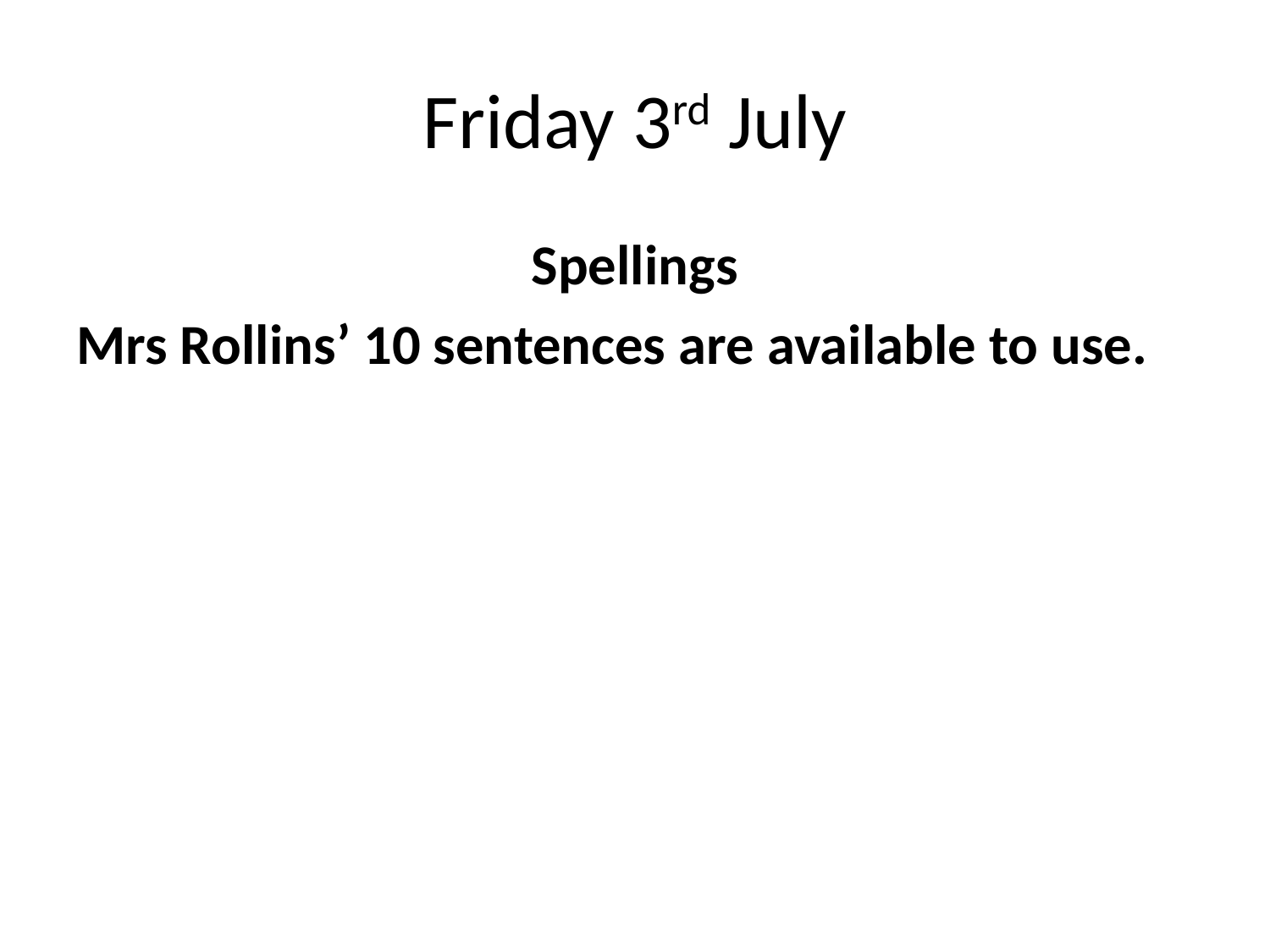

# Friday 3rd July
Spellings
Mrs Rollins’ 10 sentences are available to use.